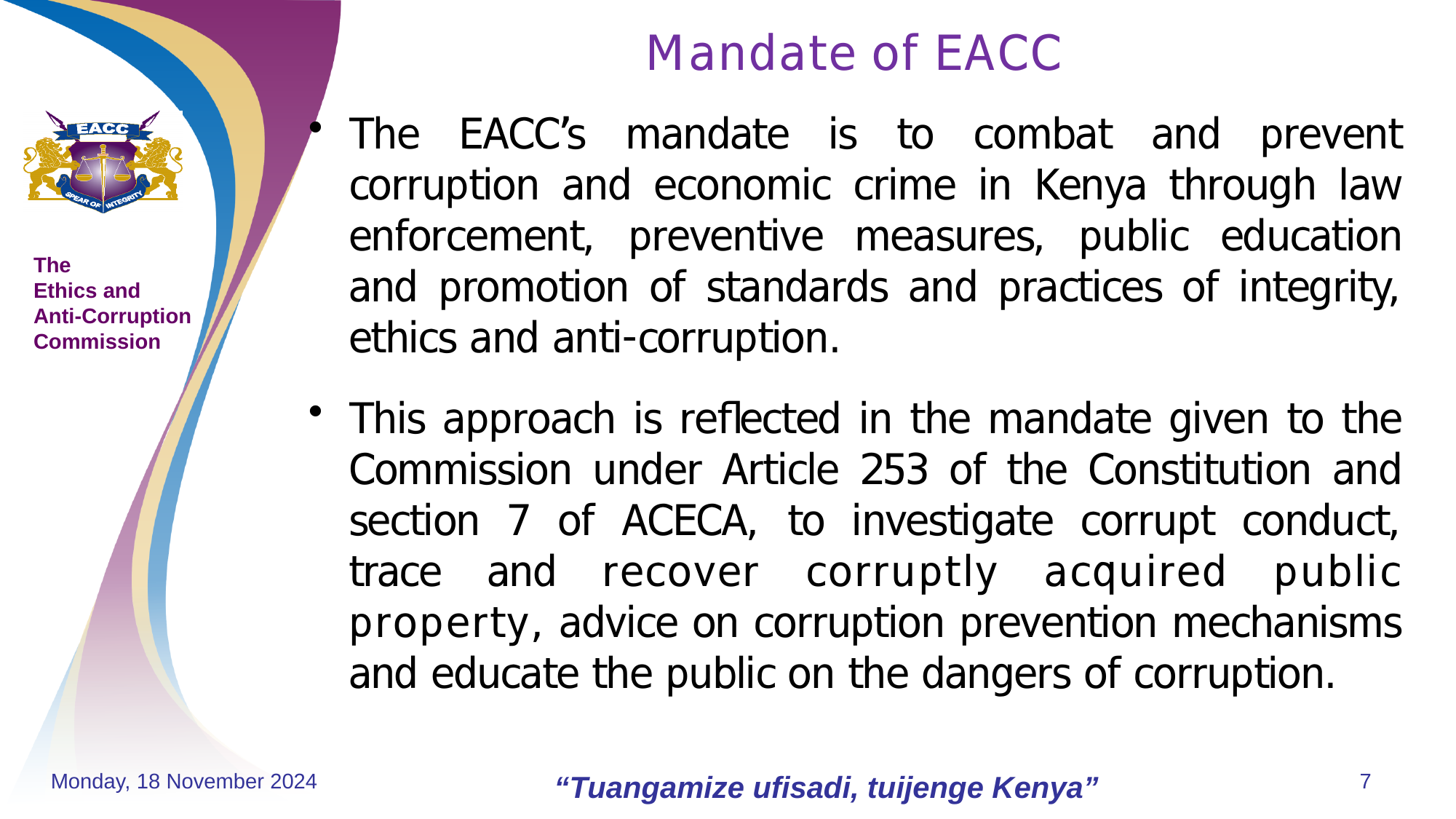

# Mandate of EACC
The EACC’s mandate is to combat and prevent corruption and economic crime in Kenya through law enforcement, preventive measures, public education and promotion of standards and practices of integrity, ethics and anti-corruption.

This approach is reflected in the mandate given to the Commission under Article 253 of the Constitution and section 7 of ACECA, to investigate corrupt conduct, trace and recover corruptly acquired public property, advice on corruption prevention mechanisms and educate the public on the dangers of corruption.
Monday, 18 November 2024
“Tuangamize ufisadi, tuijenge Kenya”
7